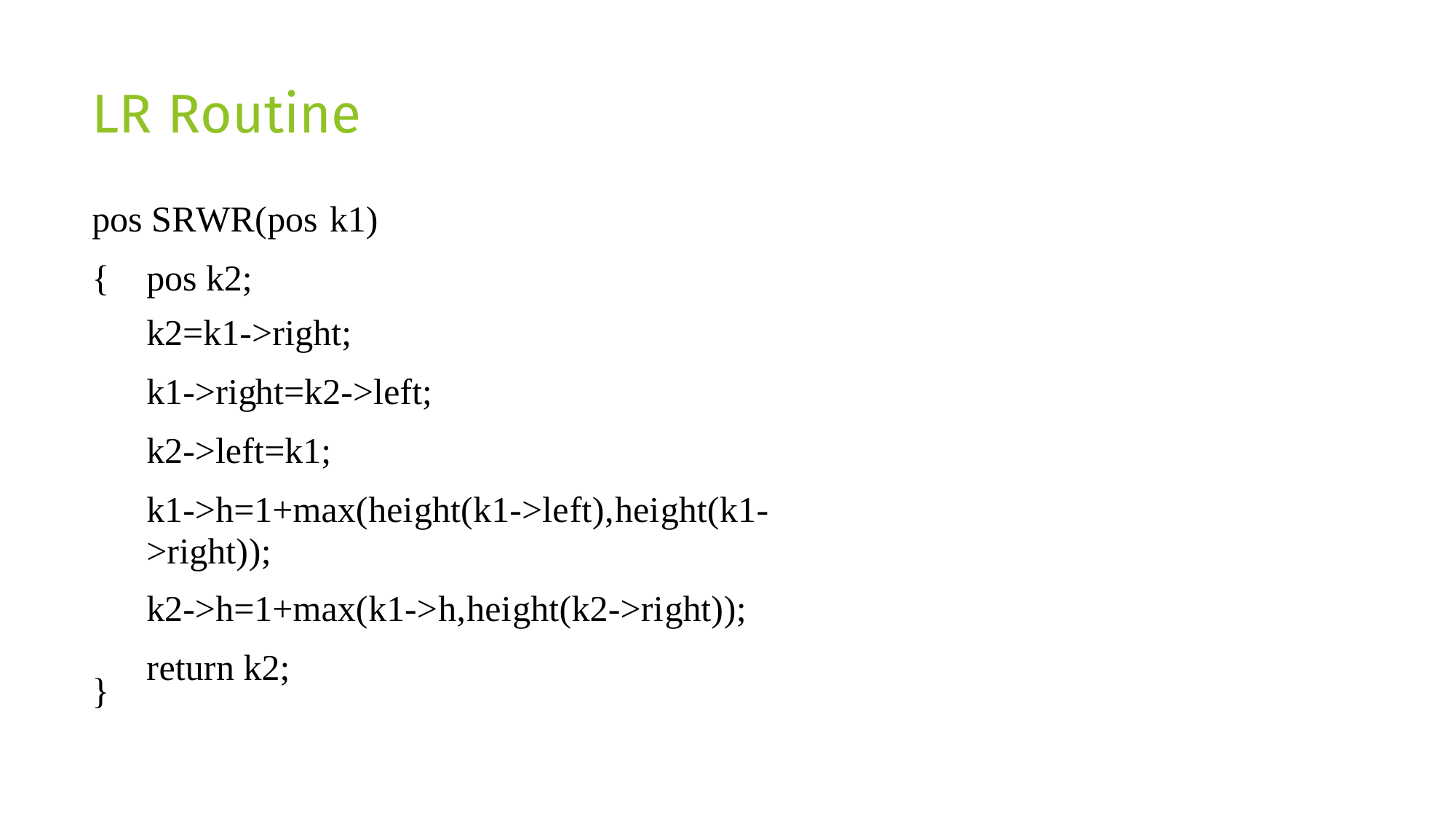

LR Routine
pos SRWR(pos k1)
{
pos k2;
k2=k1->right;
k1->right=k2->left;
k2->left=k1;
k1->h=1+max(height(k1->left),height(k1->right));
k2->h=1+max(k1->h,height(k2->right));
return k2;
}